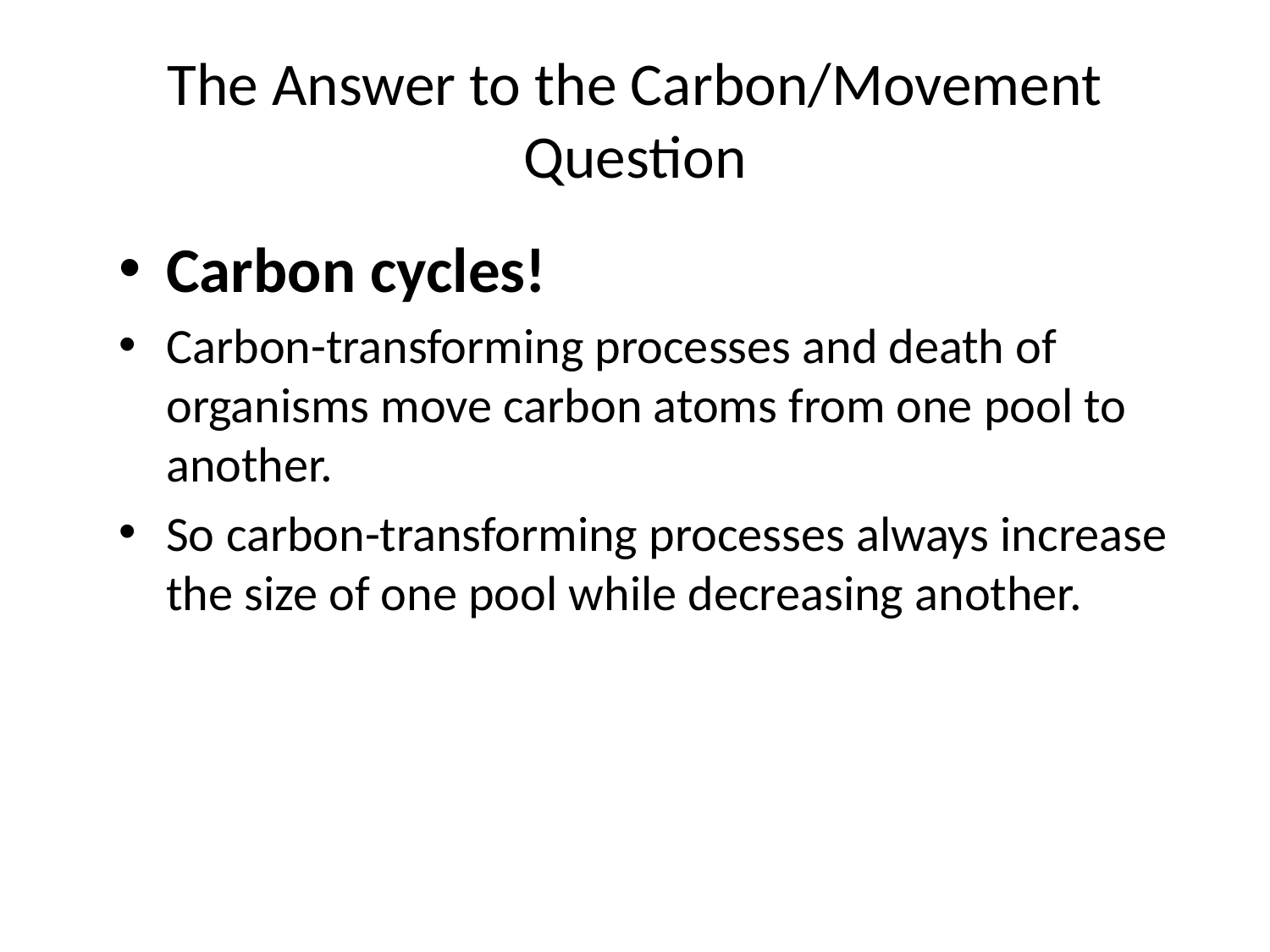

# The Answer to the Carbon/Movement Question
Carbon cycles!
Carbon-transforming processes and death of organisms move carbon atoms from one pool to another.
So carbon-transforming processes always increase the size of one pool while decreasing another.